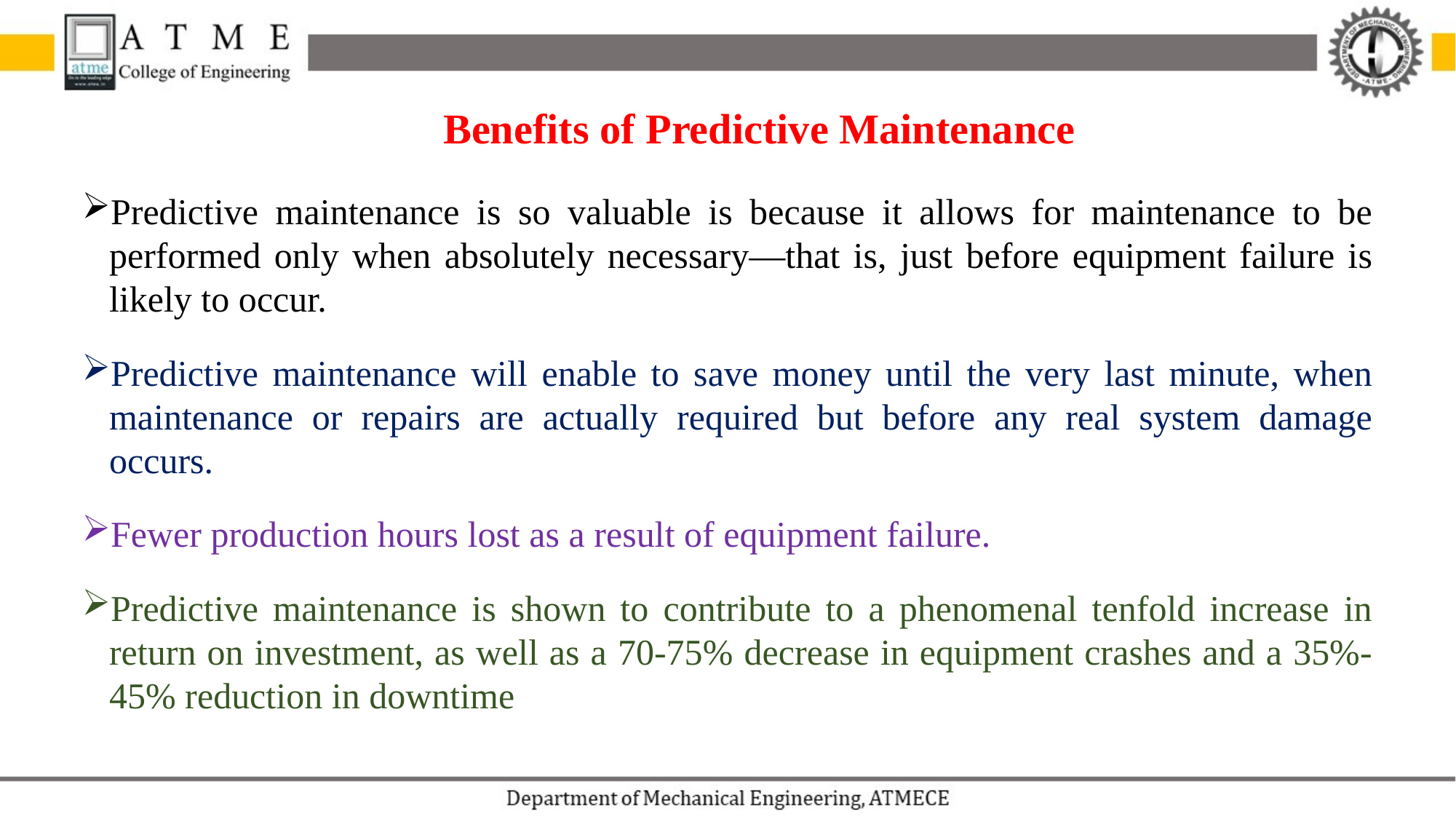

Benefits of Predictive Maintenance
Predictive maintenance is so valuable is because it allows for maintenance to be performed only when absolutely necessary—that is, just before equipment failure is likely to occur.
Predictive maintenance will enable to save money until the very last minute, when maintenance or repairs are actually required but before any real system damage occurs.
Fewer production hours lost as a result of equipment failure.
Predictive maintenance is shown to contribute to a phenomenal tenfold increase in return on investment, as well as a 70-75% decrease in equipment crashes and a 35%-45% reduction in downtime